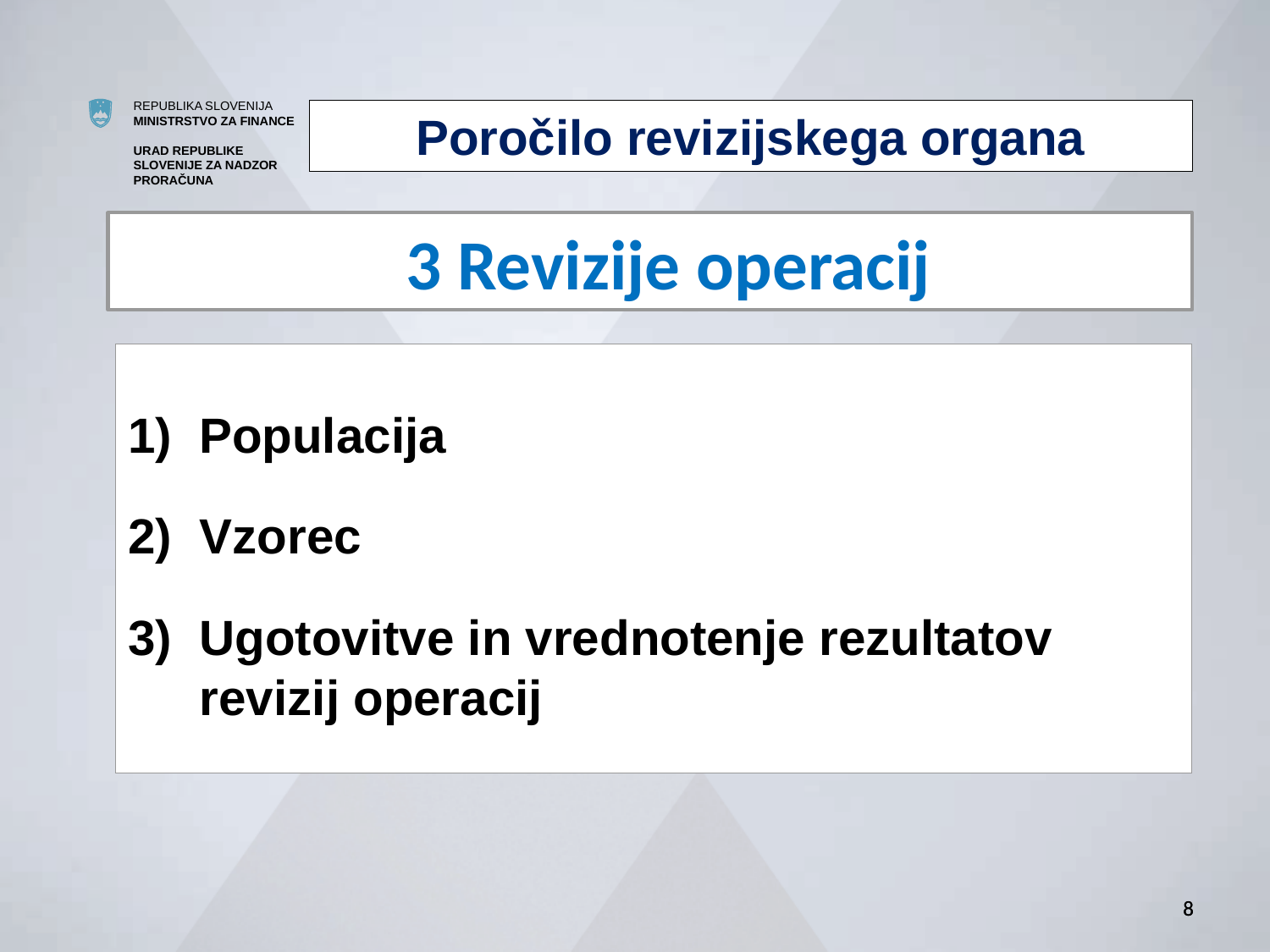

Poročilo revizijskega organa
3 Revizije operacij

Populacija
Vzorec
Ugotovitve in vrednotenje rezultatov revizij operacij

8
8